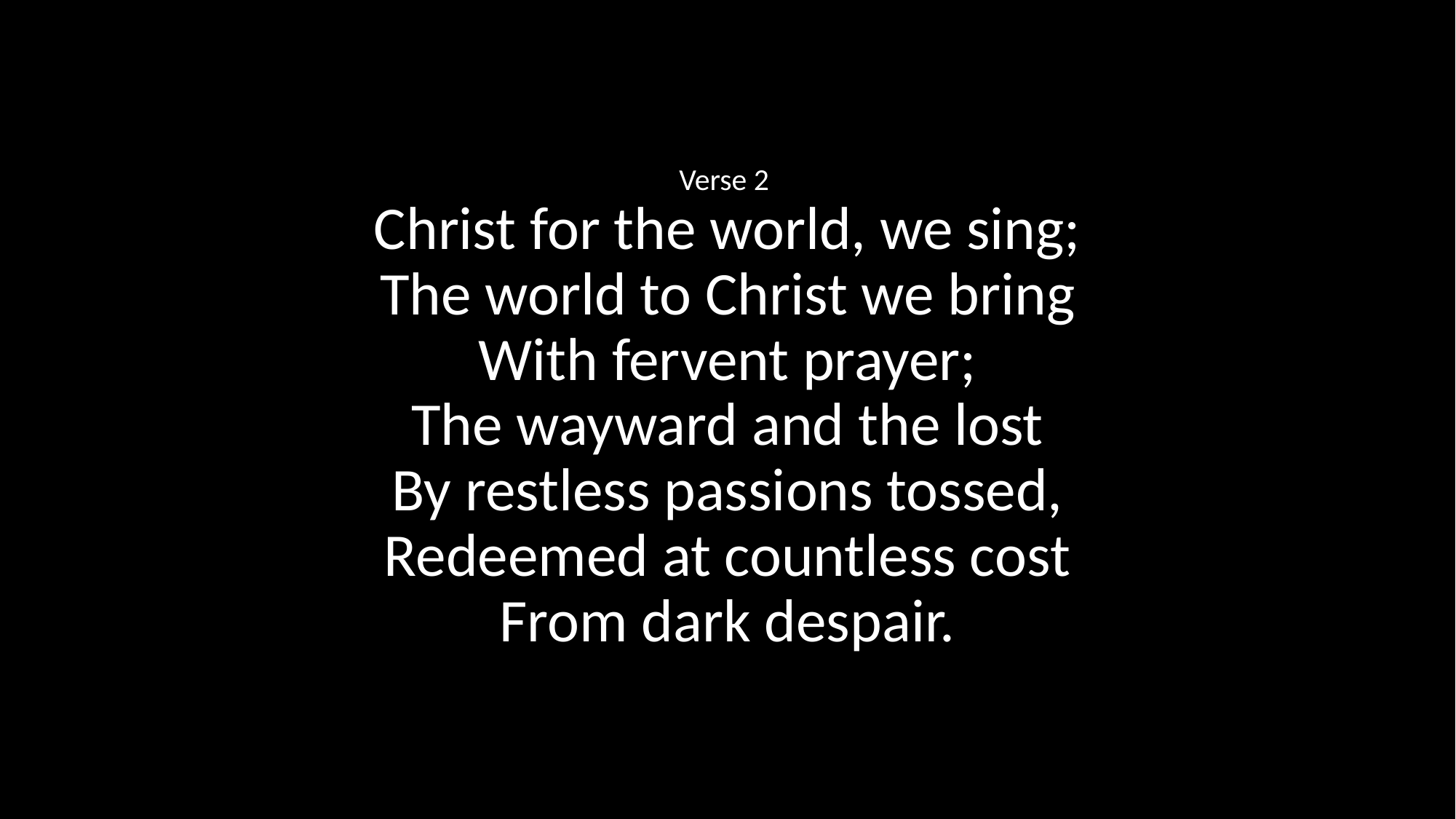

# Verse 2 Christ for the world, we sing; The world to Christ we bring With fervent prayer; The wayward and the lost By restless passions tossed, Redeemed at countless cost From dark despair.